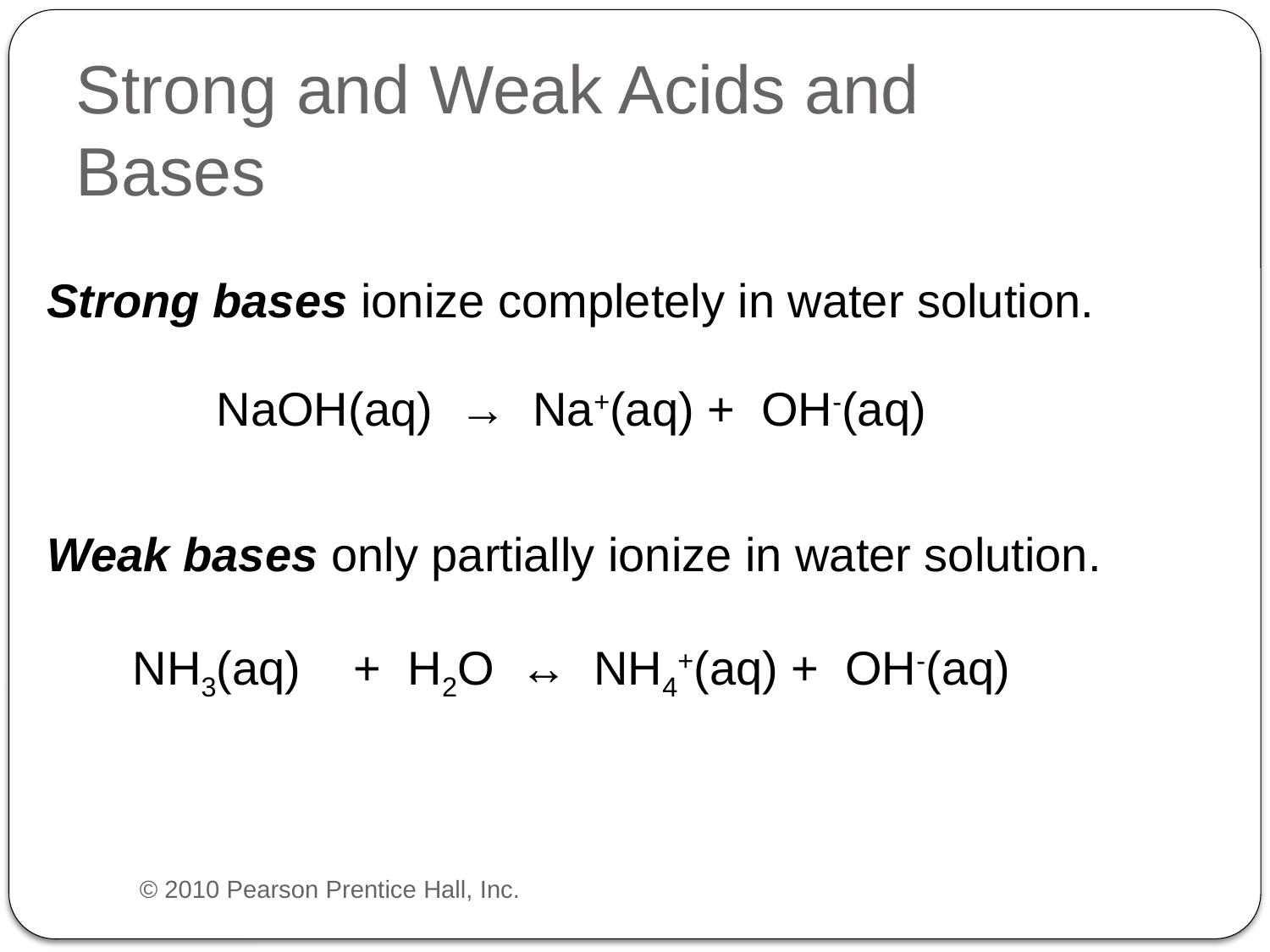

# Strong and Weak Acids and Bases
	Strong bases ionize completely in water solution.

NaOH(aq)  →  Na+(aq) +  OH-(aq)

	Weak bases only partially ionize in water solution.

NH3(aq)    +  H2O  ↔  NH4+(aq) +  OH-(aq)

© 2010 Pearson Prentice Hall, Inc.